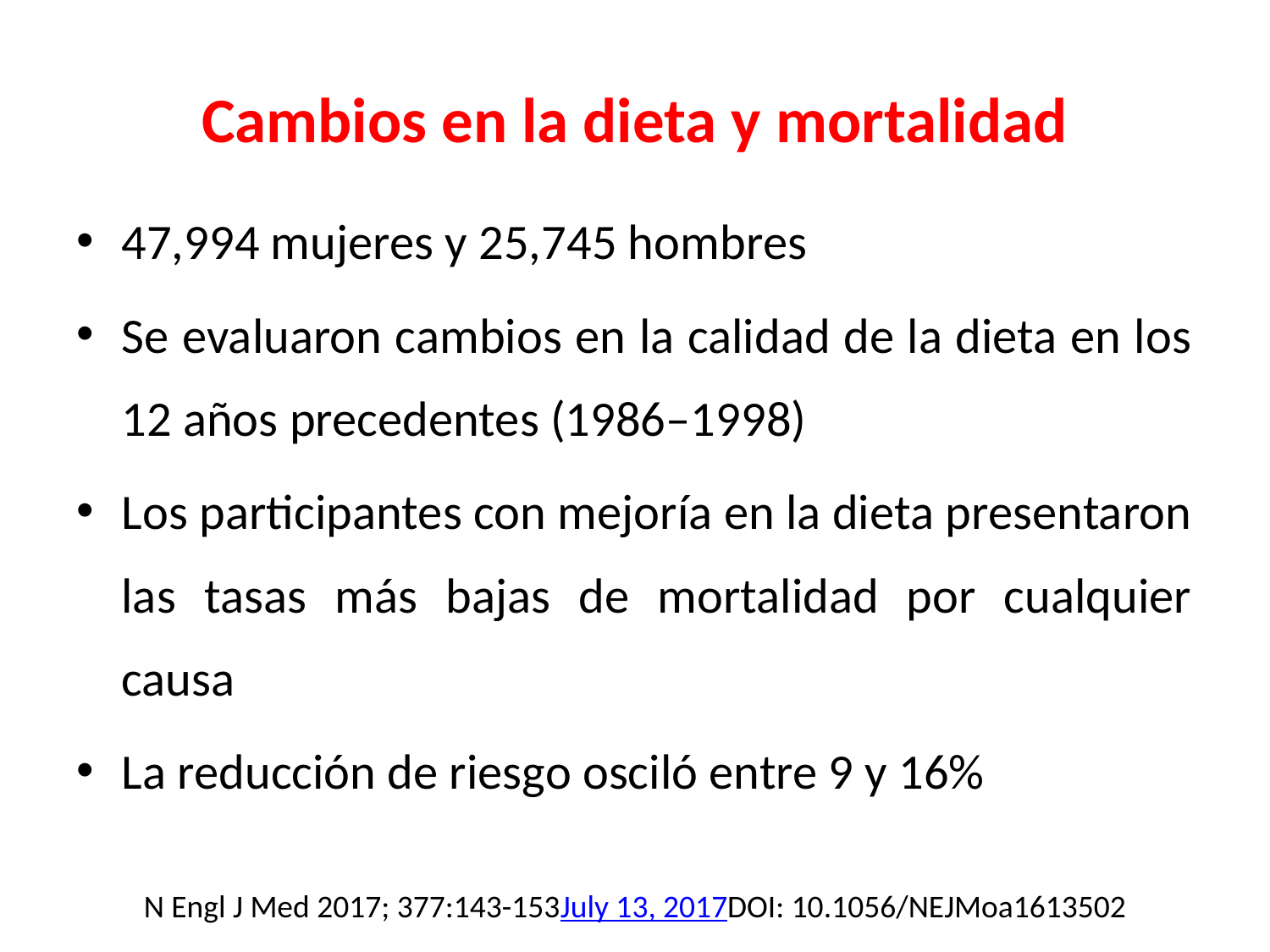

# Cambios en la dieta y mortalidad
47,994 mujeres y 25,745 hombres
Se evaluaron cambios en la calidad de la dieta en los 12 años precedentes (1986–1998)
Los participantes con mejoría en la dieta presentaron las tasas más bajas de mortalidad por cualquier causa
La reducción de riesgo osciló entre 9 y 16%
N Engl J Med 2017; 377:143-153July 13, 2017DOI: 10.1056/NEJMoa1613502